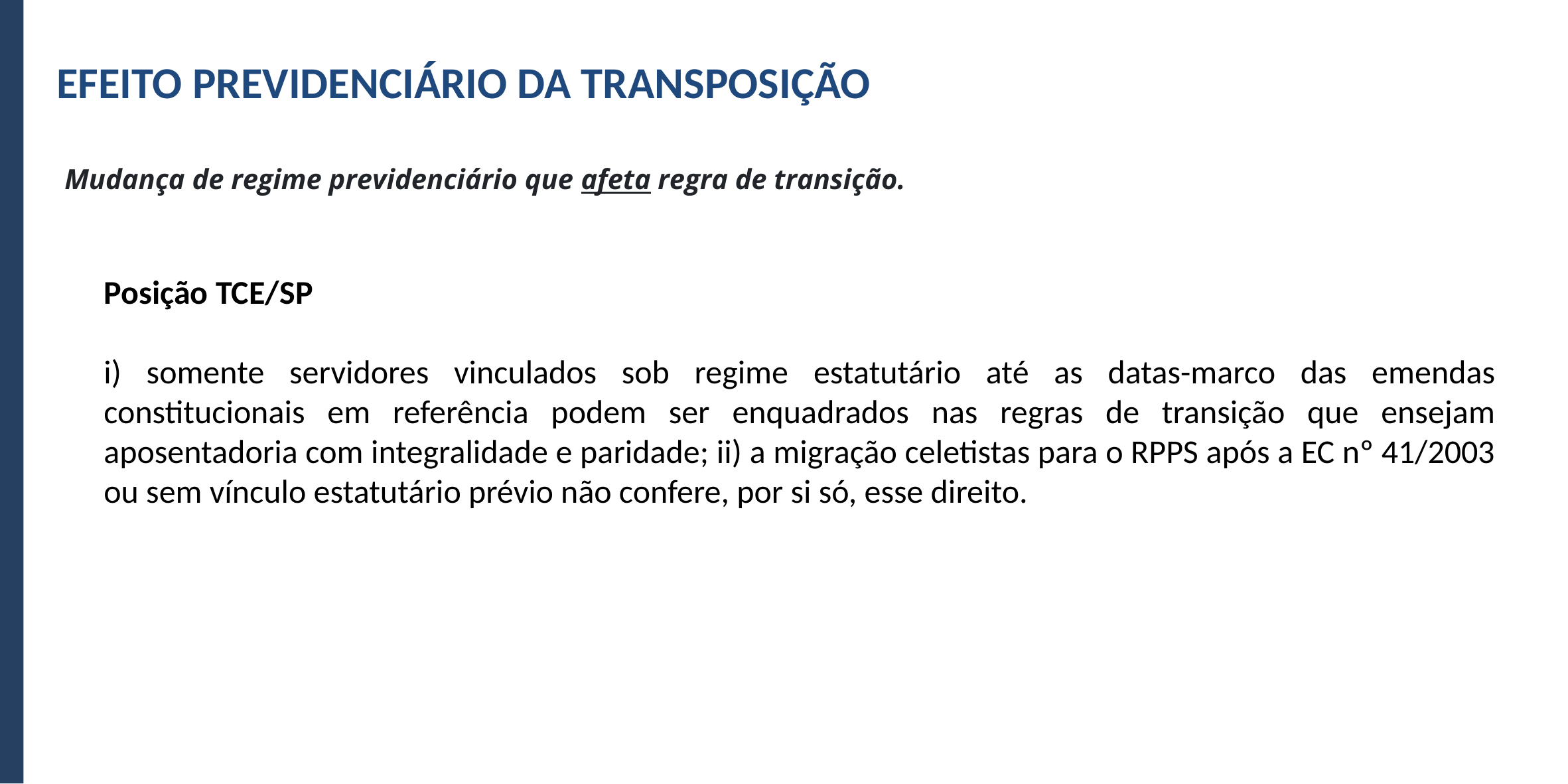

EFEITO PREVIDENCIÁRIO DA TRANSPOSIÇÃO
Mudança de regime previdenciário que afeta regra de transição.
Posição TCE/SP

i) somente servidores vinculados sob regime estatutário até as datas-marco das emendas constitucionais em referência podem ser enquadrados nas regras de transição que ensejam aposentadoria com integralidade e paridade; ii) a migração celetistas para o RPPS após a EC nº 41/2003 ou sem vínculo estatutário prévio não confere, por si só, esse direito.